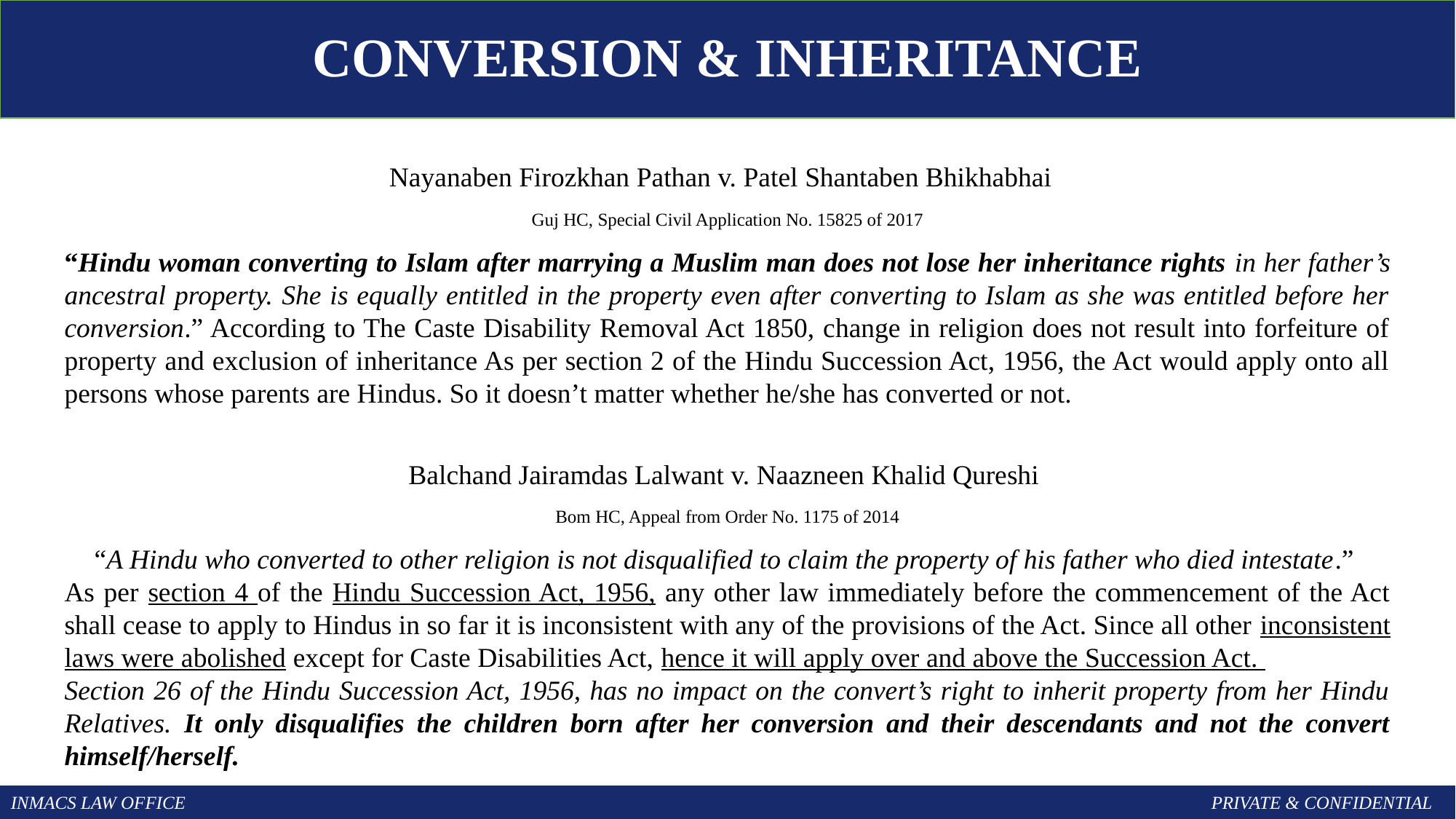

CONVERSION & INHERITANCE
Nayanaben Firozkhan Pathan v. Patel Shantaben Bhikhabhai
Guj HC, Special Civil Application No. 15825 of 2017
“Hindu woman converting to Islam after marrying a Muslim man does not lose her inheritance rights in her father’s ancestral property. She is equally entitled in the property even after converting to Islam as she was entitled before her conversion.” According to The Caste Disability Removal Act 1850, change in religion does not result into forfeiture of property and exclusion of inheritance As per section 2 of the Hindu Succession Act, 1956, the Act would apply onto all persons whose parents are Hindus. So it doesn’t matter whether he/she has converted or not.

Balchand Jairamdas Lalwant v. Naazneen Khalid Qureshi
Bom HC, Appeal from Order No. 1175 of 2014
“A Hindu who converted to other religion is not disqualified to claim the property of his father who died intestate.”
As per section 4 of the Hindu Succession Act, 1956, any other law immediately before the commencement of the Act shall cease to apply to Hindus in so far it is inconsistent with any of the provisions of the Act. Since all other inconsistent laws were abolished except for Caste Disabilities Act, hence it will apply over and above the Succession Act.
Section 26 of the Hindu Succession Act, 1956, has no impact on the convert’s right to inherit property from her Hindu Relatives. It only disqualifies the children born after her conversion and their descendants and not the convert himself/herself.
INMACS LAW OFFICE										PRIVATE & CONFIDENTIAL